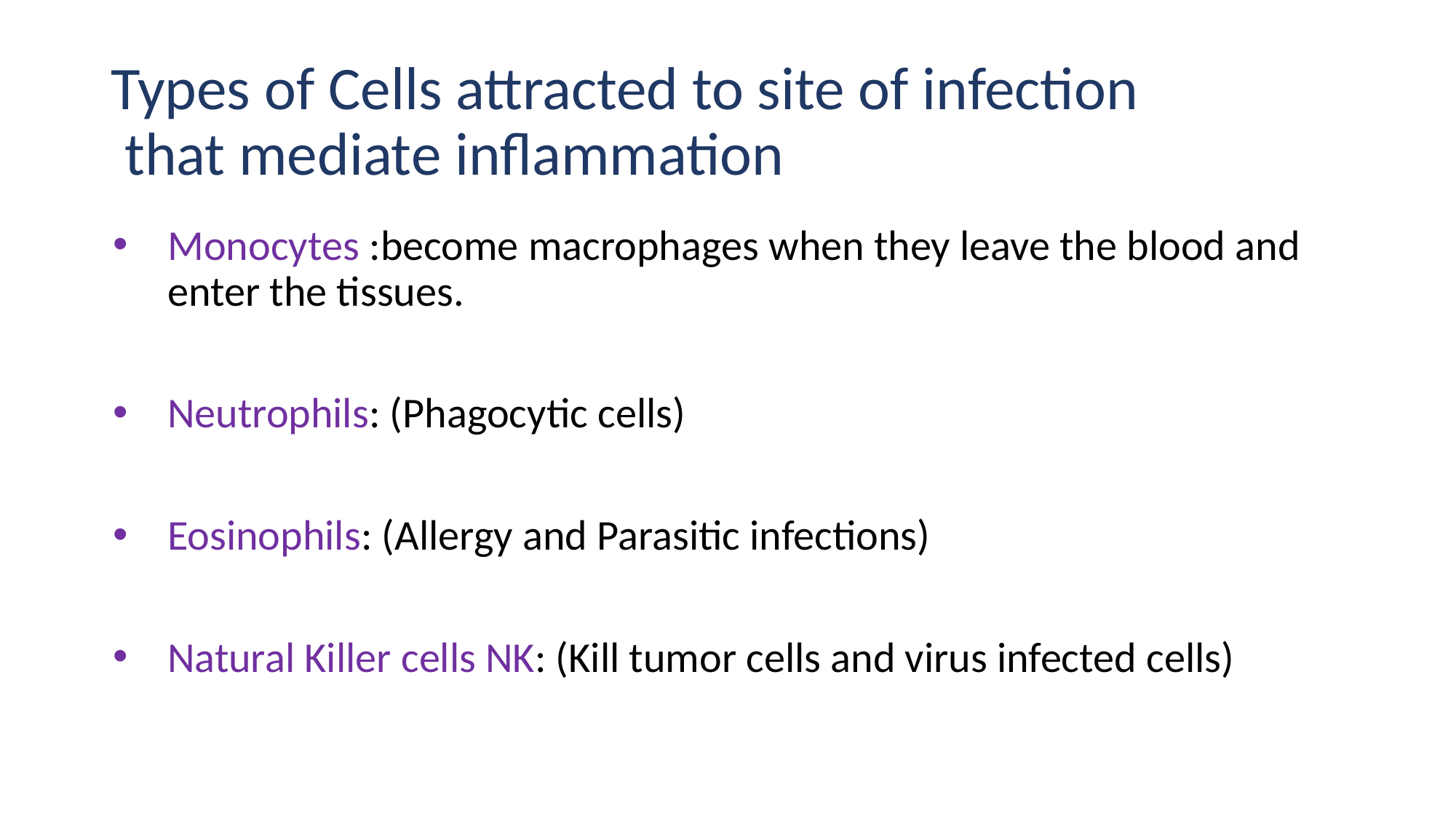

# Types of Cells attracted to site of infection that mediate inflammation
Monocytes :become macrophages when they leave the blood and  enter the tissues.

Neutrophils: (Phagocytic cells)

Eosinophils: (Allergy and Parasitic infections)

Natural Killer cells NK: (Kill tumor cells and virus infected cells)